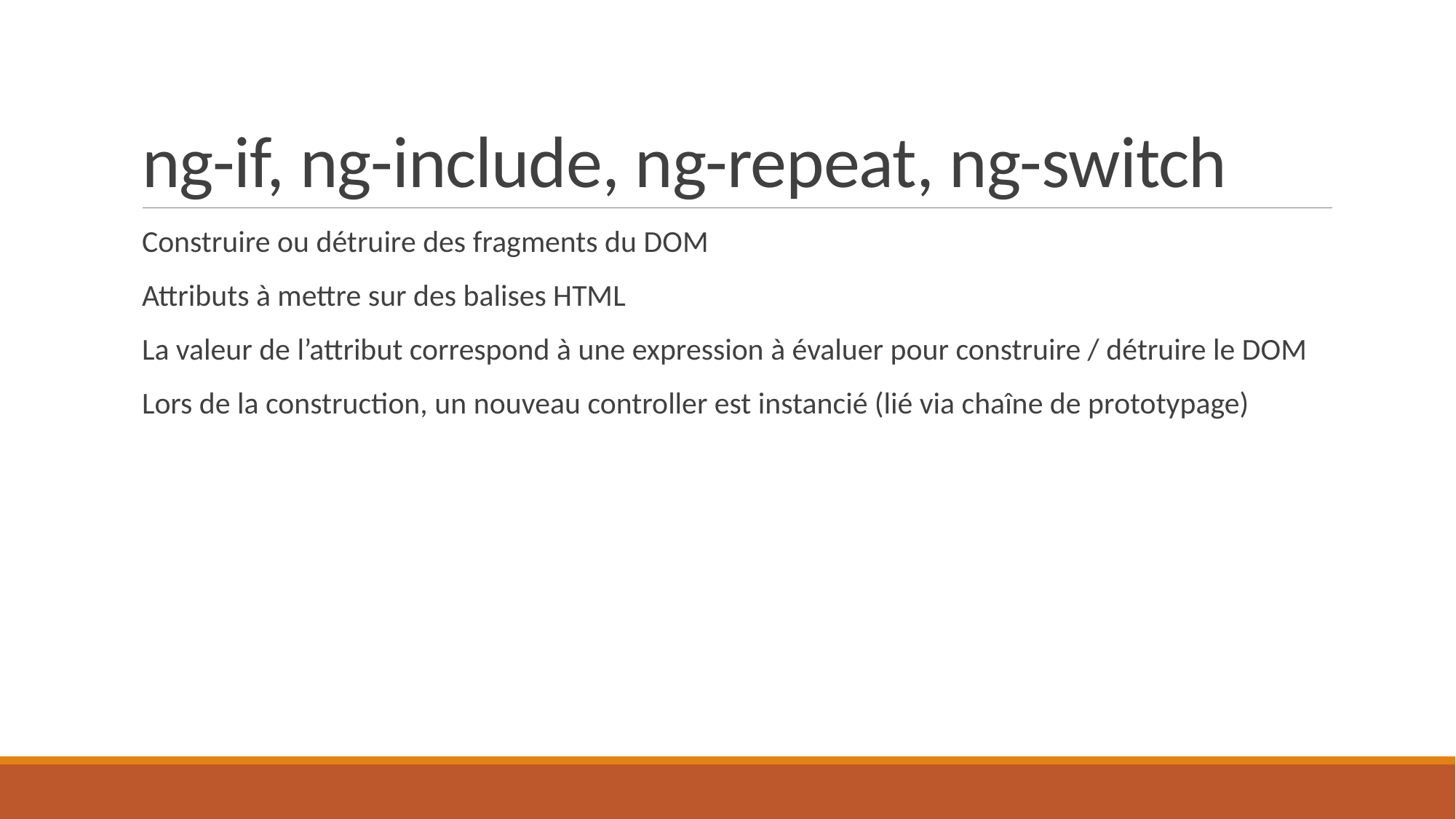

# ng-if, ng-include, ng-repeat, ng-switch
Construire ou détruire des fragments du DOM
Attributs à mettre sur des balises HTML
La valeur de l’attribut correspond à une expression à évaluer pour construire / détruire le DOM
Lors de la construction, un nouveau controller est instancié (lié via chaîne de prototypage)